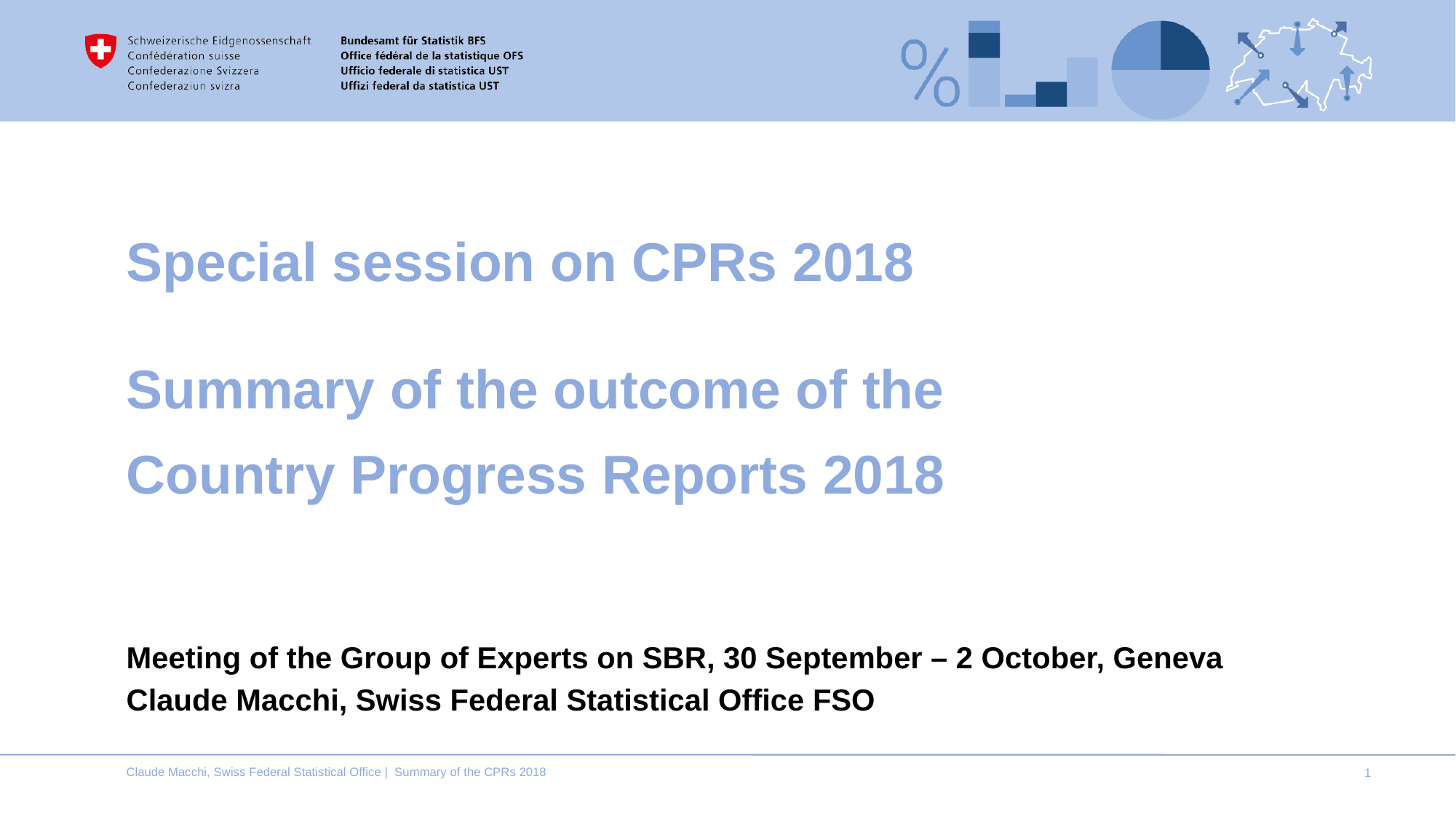

# Special session on CPRs 2018 Summary of the outcome of the Country Progress Reports 2018 Meeting of the Group of Experts on SBR, 30 September – 2 October, Geneva Claude Macchi, Swiss Federal Statistical Office FSO
Claude Macchi, Swiss Federal Statistical Office |  Summary of the CPRs 2018
1